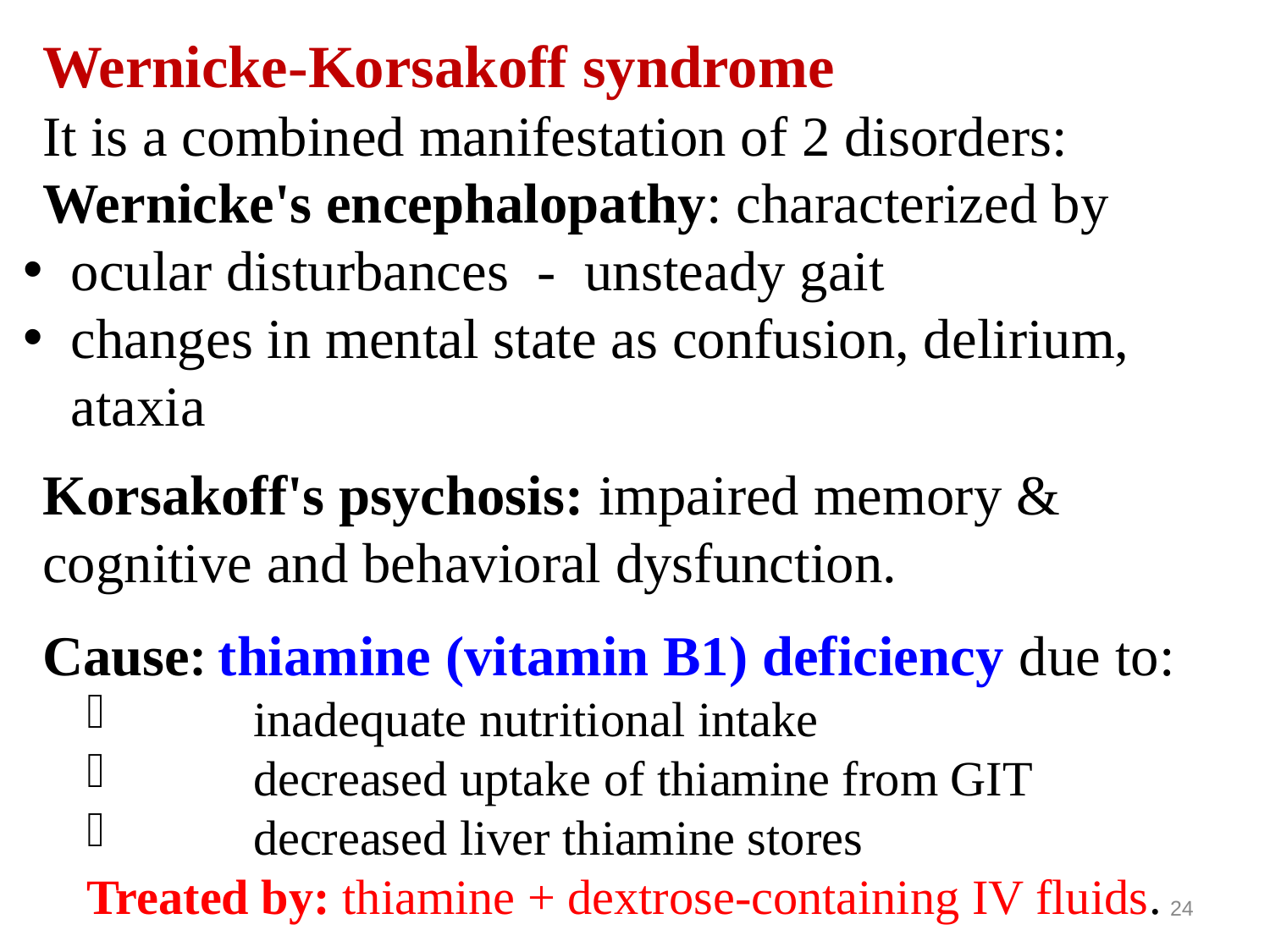

Wernicke-Korsakoff syndrome
It is a combined manifestation of 2 disorders:
Wernicke's encephalopathy: characterized by
ocular disturbances  -  unsteady gait
changes in mental state as confusion, delirium,  ataxia

Korsakoff's psychosis: impaired memory &
cognitive and behavioral dysfunction.

Cause: thiamine (vitamin B1) deficiency due to:
	inadequate nutritional intake
	decreased uptake of thiamine from GIT
	decreased liver thiamine stores
Treated by: thiamine + dextrose-containing IV fluids.
24